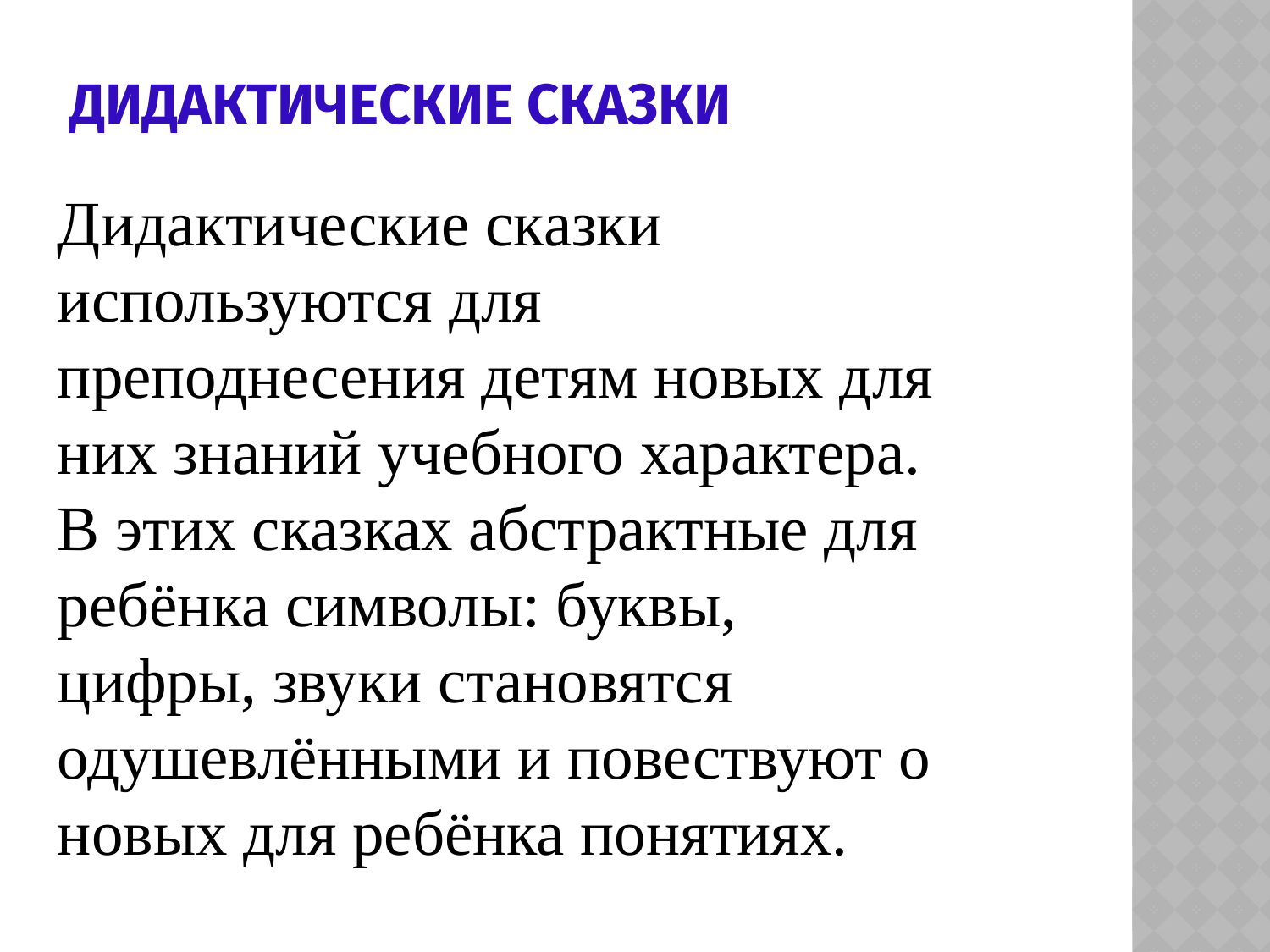

# Дидактические сказки
Дидактические сказки используются для преподнесения детям новых для них знаний учебного характера. В этих сказках абстрактные для ребёнка символы: буквы, цифры, звуки становятся одушевлёнными и повествуют о новых для ребёнка понятиях.